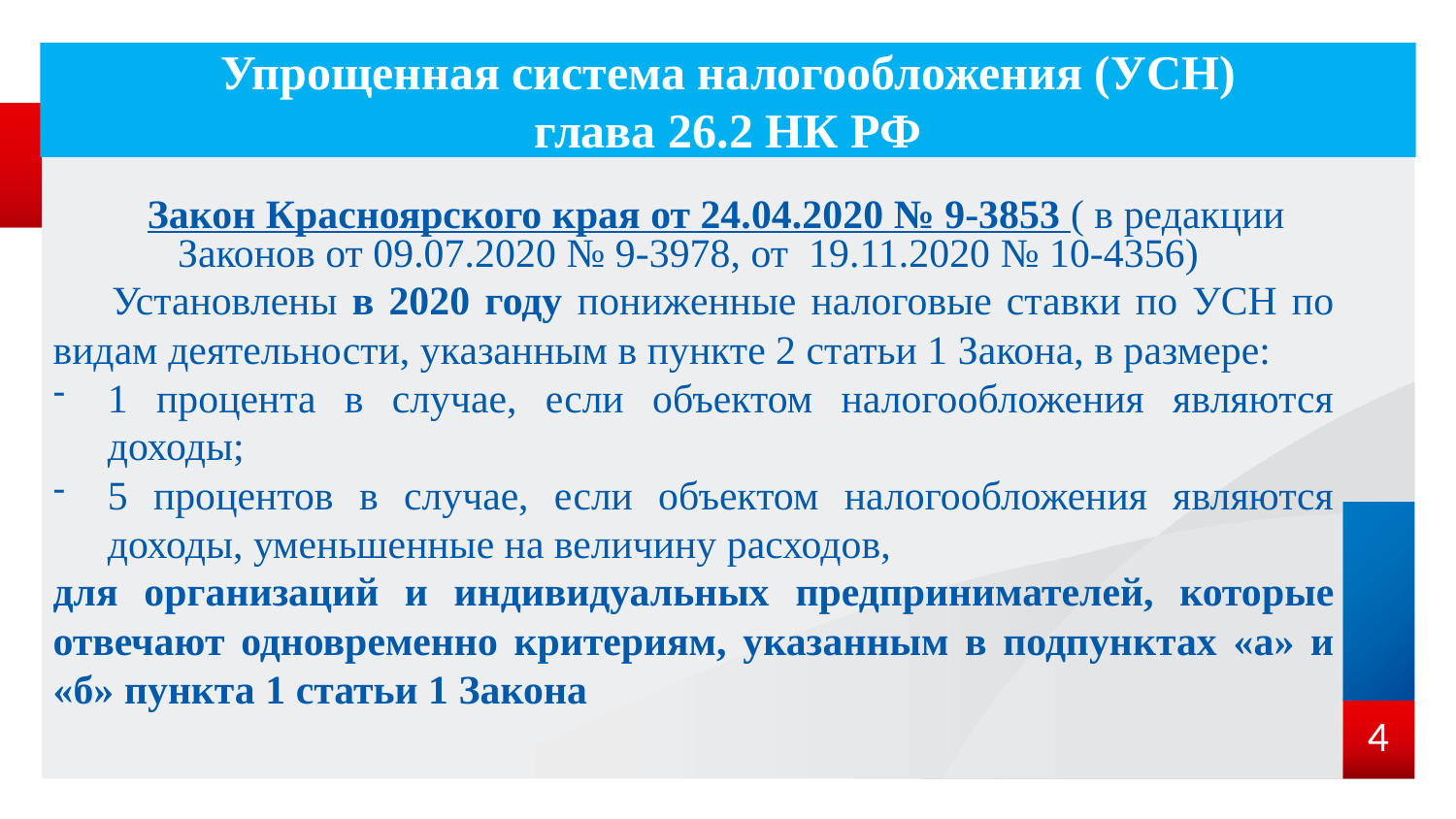

# Упрощенная система налогообложения (УСН) глава 26.2 НК РФ
Закон Красноярского края от 24.04.2020 № 9-3853 ( в редакции Законов от 09.07.2020 № 9-3978, от  19.11.2020 № 10-4356)
    Установлены в 2020 году пониженные налоговые ставки по УСН по видам деятельности, указанным в пункте 2 статьи 1 Закона, в размере:
1 процента в случае, если объектом налогообложения являются доходы;
5 процентов в случае, если объектом налогообложения являются доходы, уменьшенные на величину расходов,
для организаций и индивидуальных предпринимателей, которые отвечают одновременно критериям, указанным в подпунктах «а» и «б» пункта 1 статьи 1 Закона

4